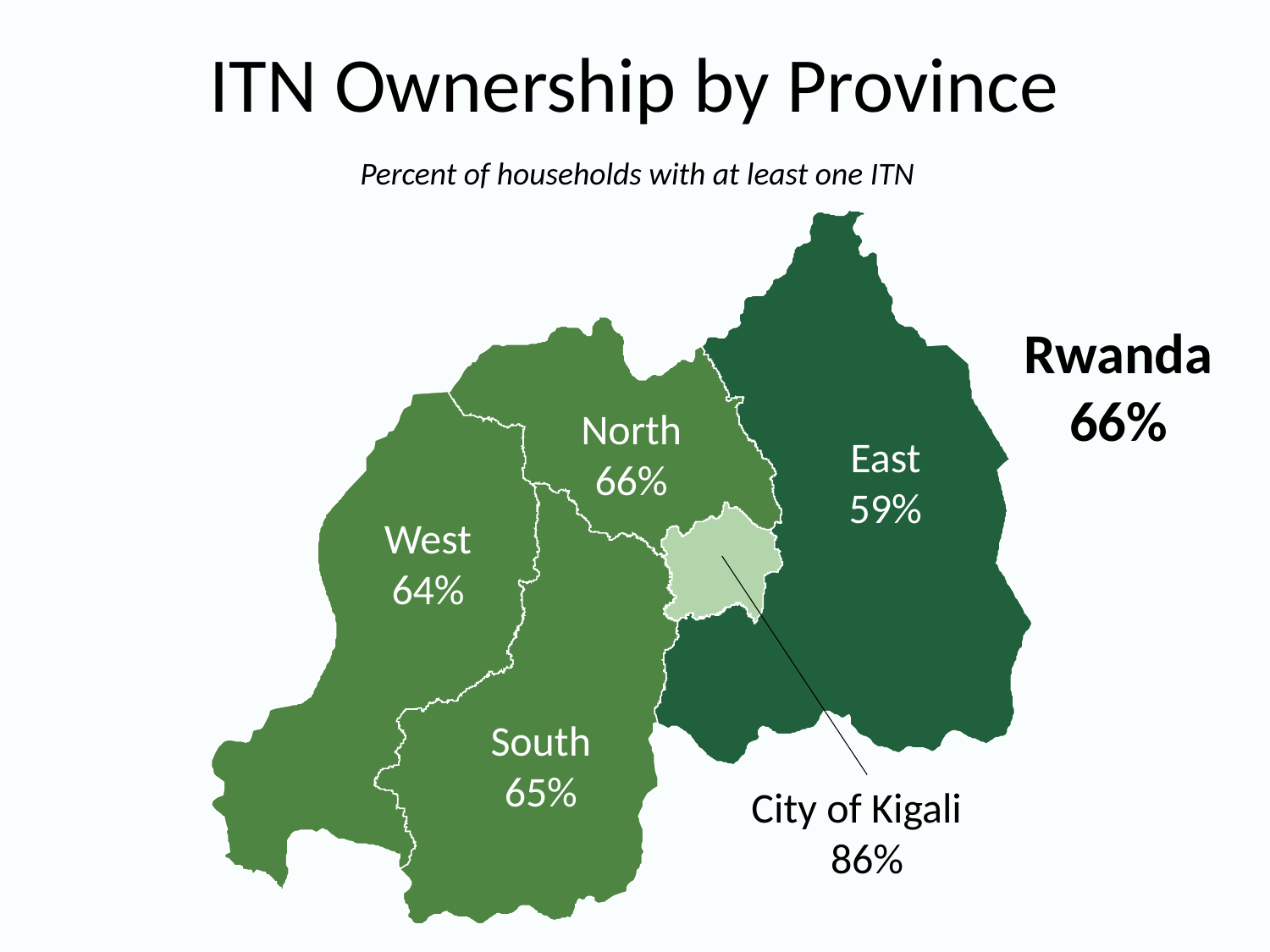

# ITN Ownership by Province
Percent of households with at least one ITN

Rwanda
66%
North
66%
East
59%
West
64%
South
65%
City of Kigali
86%